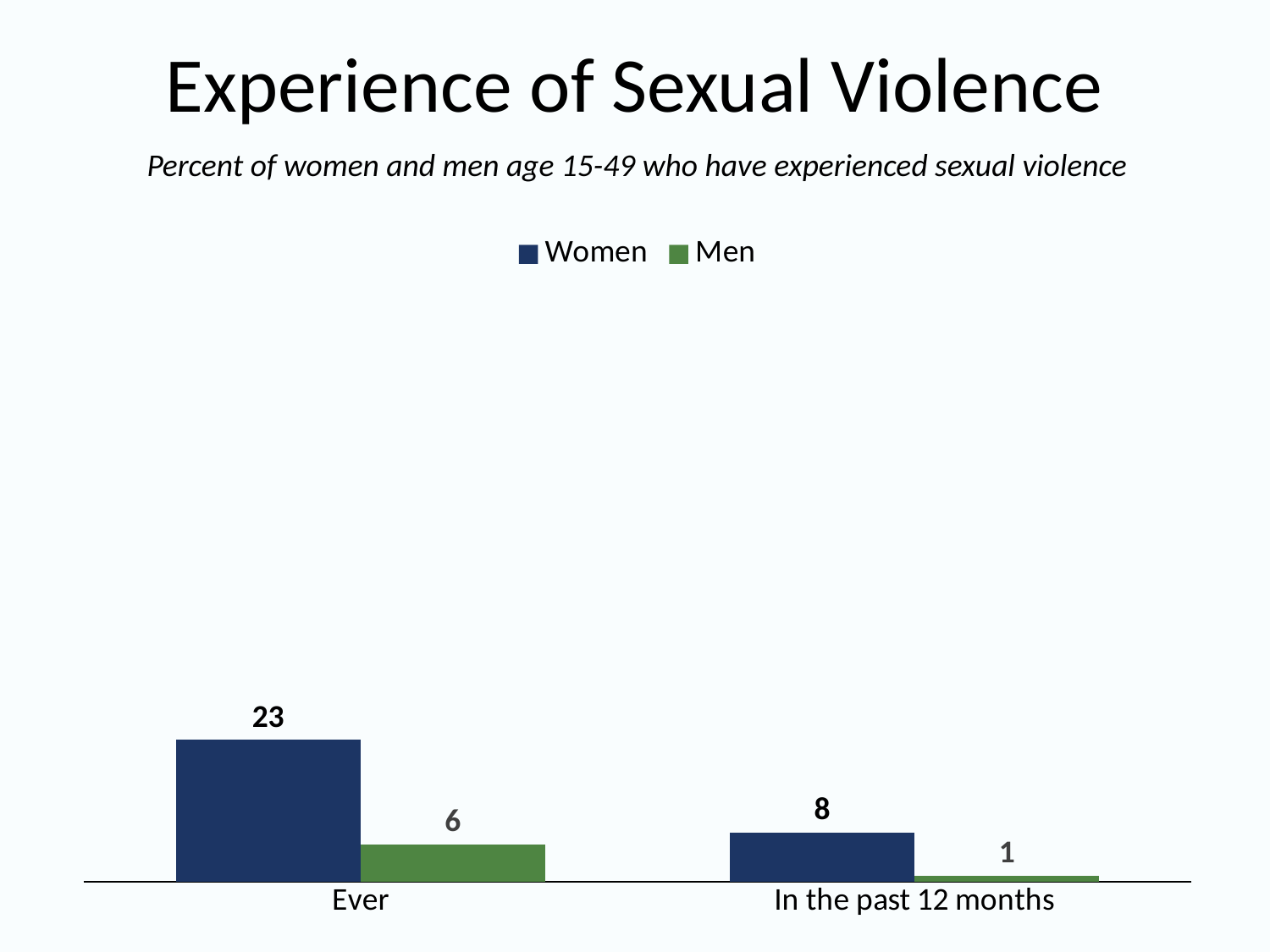

# Experience of Sexual Violence
Percent of women and men age 15-49 who have experienced sexual violence

### Chart

| Category | Women | Men |
|---|---|---|
| Ever | 23.0 | 6.0 |
| In the past 12 months | 8.0 | 1.0 |